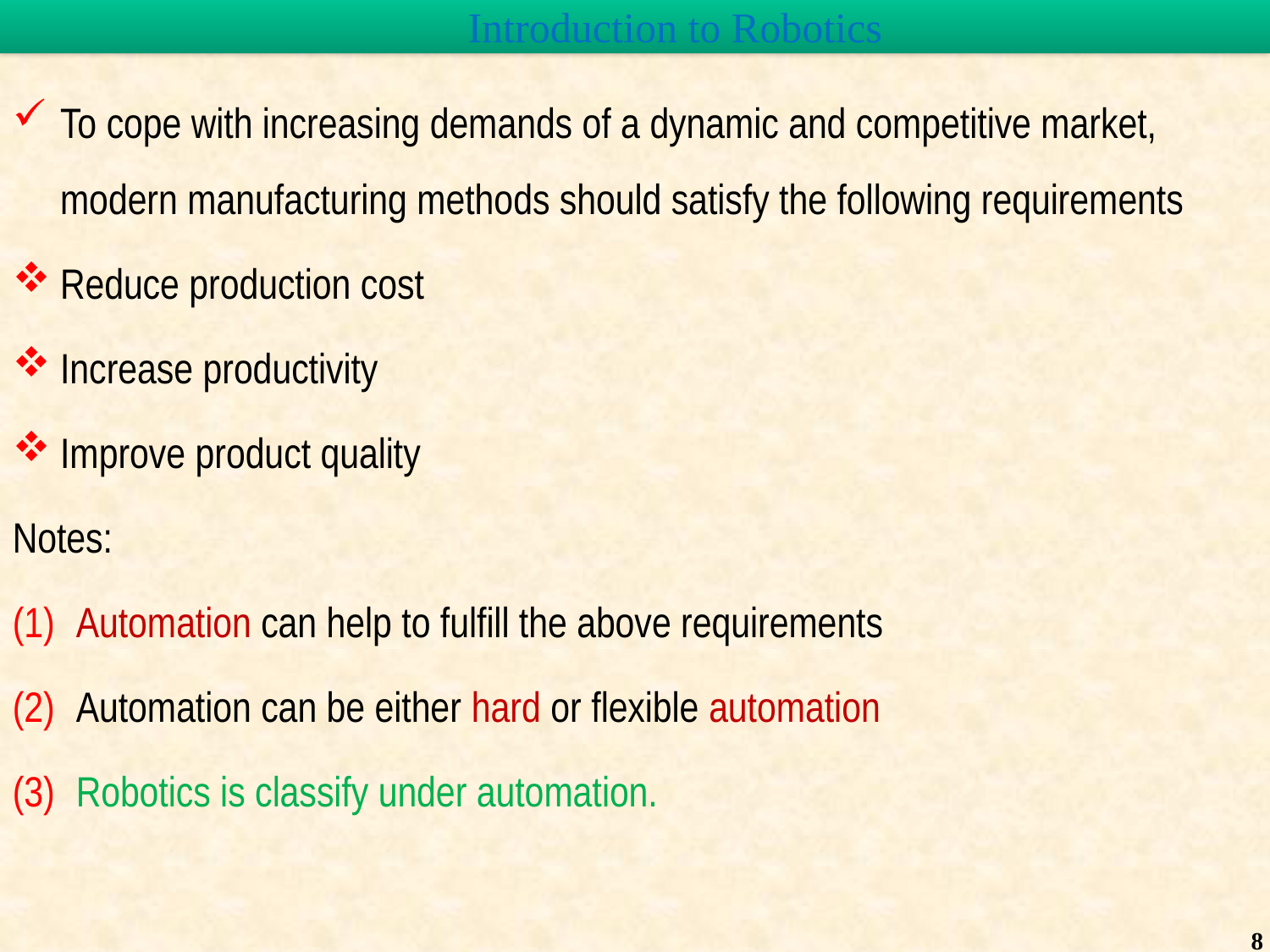

# Introduction to Robotics
To cope with increasing demands of a dynamic and competitive market, modern manufacturing methods should satisfy the following requirements
Reduce production cost
Increase productivity
Improve product quality
Notes:
Automation can help to fulfill the above requirements
Automation can be either hard or flexible automation
Robotics is classify under automation.

8